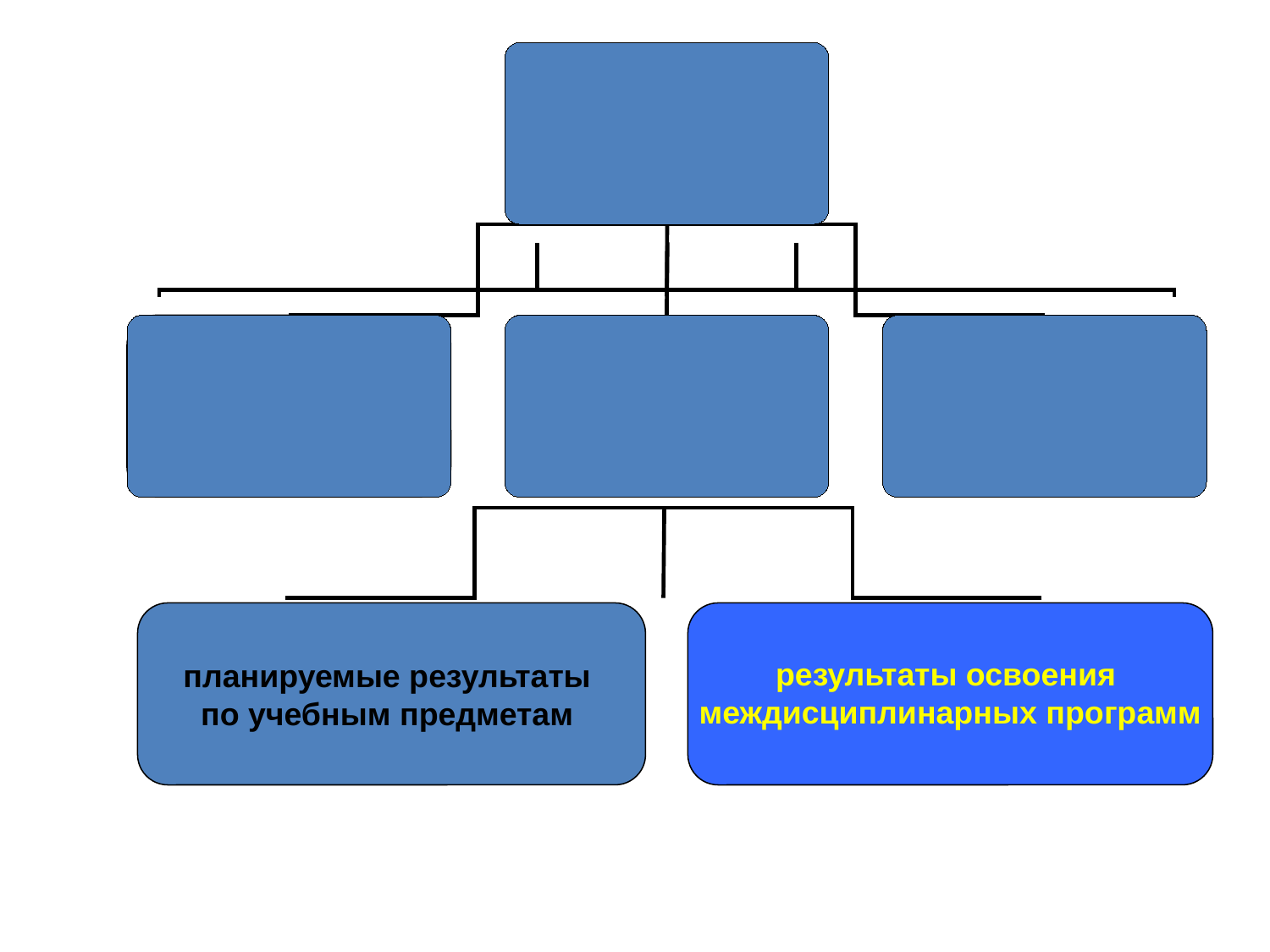

личностные
планируемые результаты
по учебным предметам

результаты освоения
междисциплинарных программ